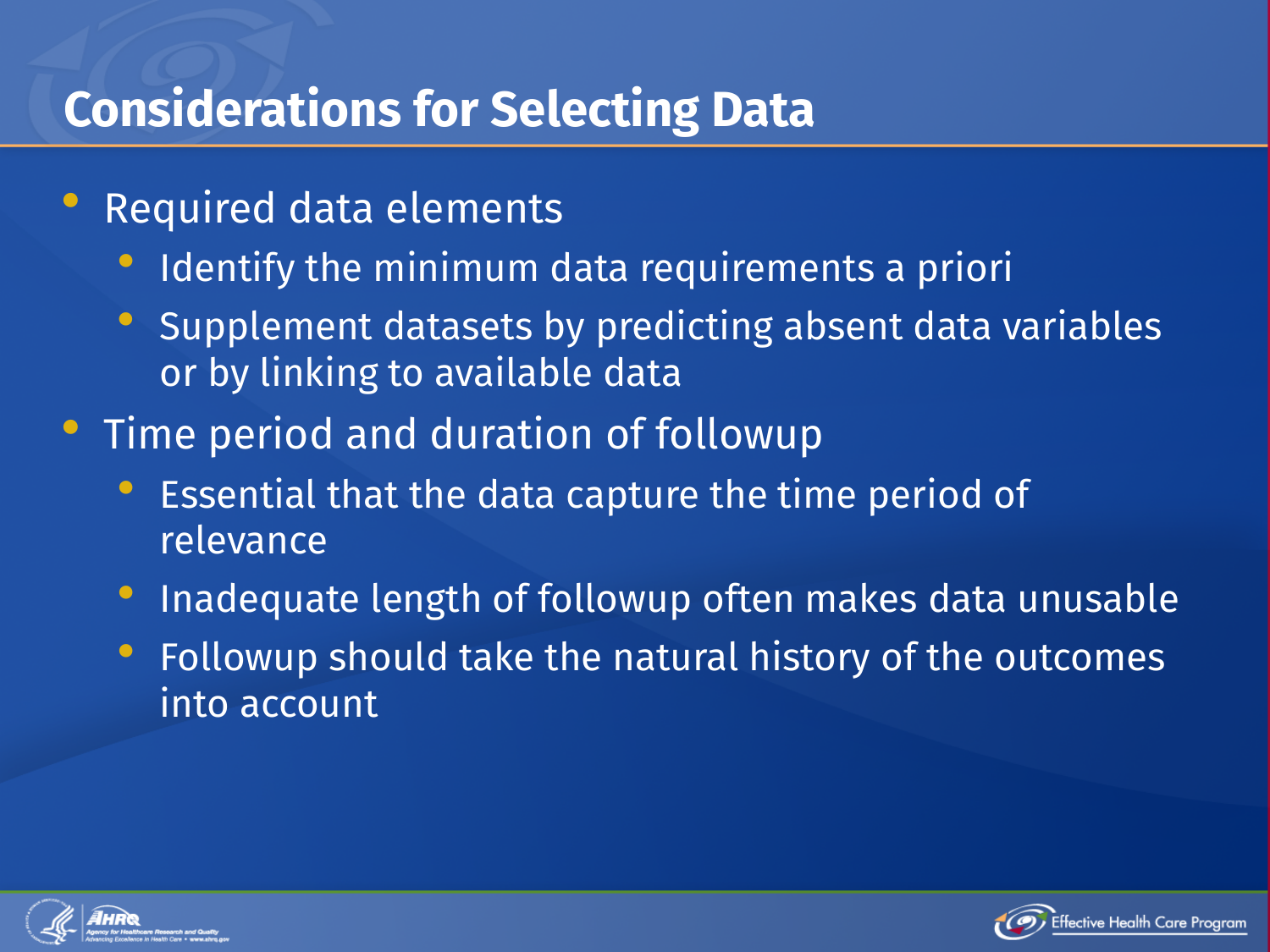

# Considerations for Selecting Data
Required data elements
Identify the minimum data requirements a priori
Supplement datasets by predicting absent data variables or by linking to available data
Time period and duration of followup
Essential that the data capture the time period of relevance
Inadequate length of followup often makes data unusable
Followup should take the natural history of the outcomes into account